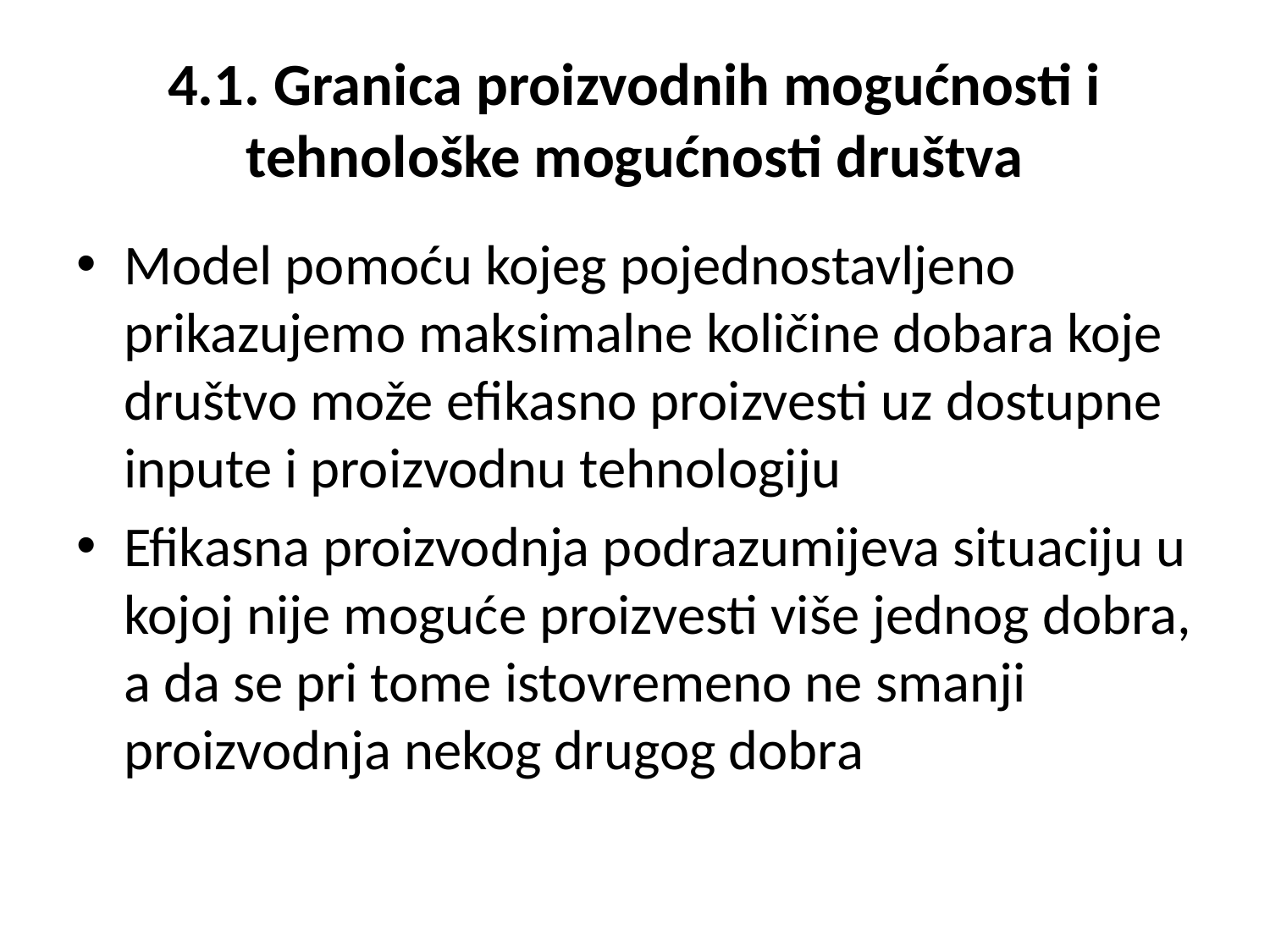

# 4.1. Granica proizvodnih mogućnosti i tehnološke mogućnosti društva
Model pomoću kojeg pojednostavljeno prikazujemo maksimalne količine dobara koje društvo može efikasno proizvesti uz dostupne inpute i proizvodnu tehnologiju
Efikasna proizvodnja podrazumijeva situaciju u kojoj nije moguće proizvesti više jednog dobra, a da se pri tome istovremeno ne smanji proizvodnja nekog drugog dobra